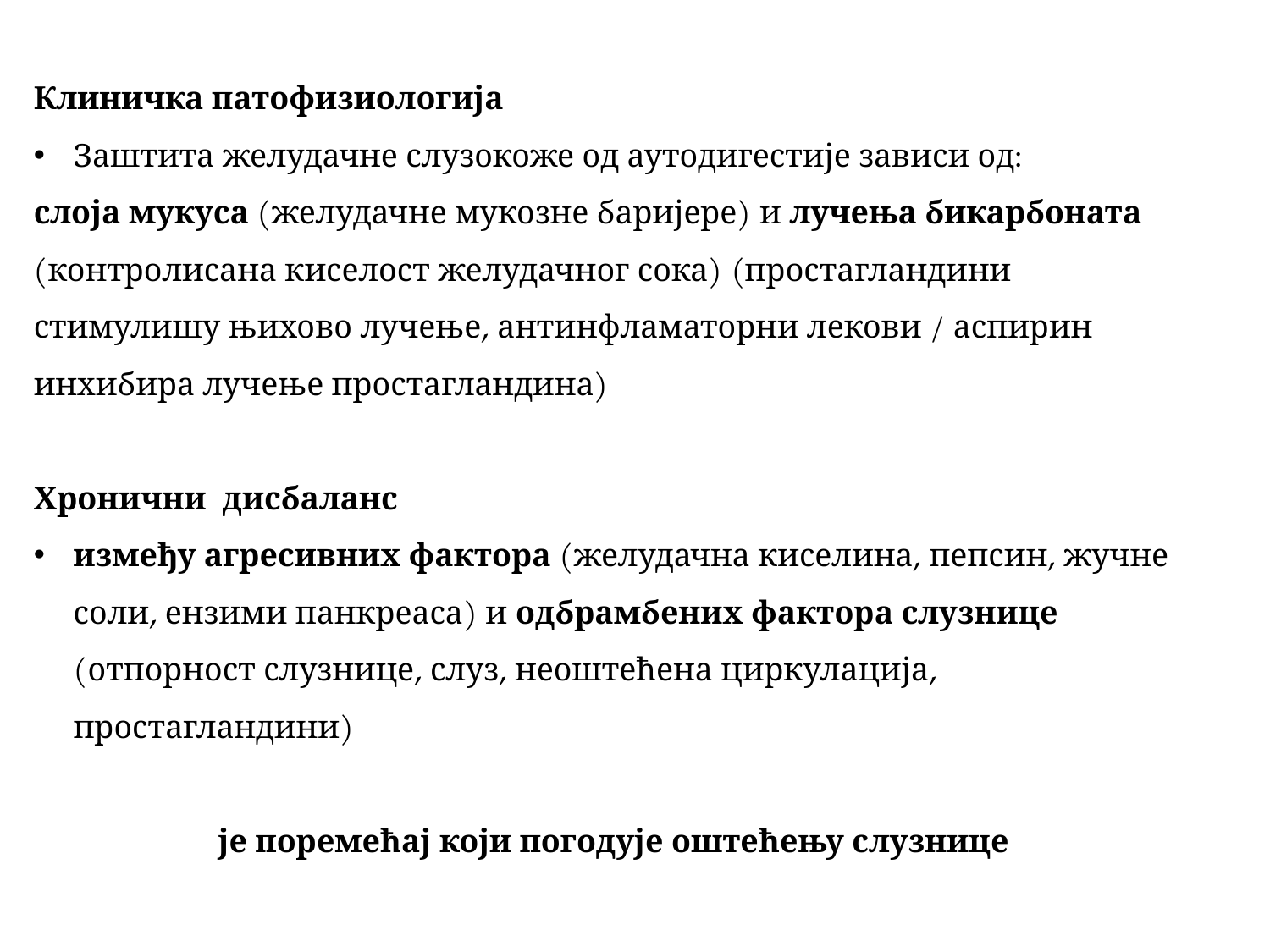

Клиничка патофизиологија
Заштита желудачне слузокоже од аутодигестије зависи од:
слоја мукуса (желудачне мукозне баријере) и лучења бикарбоната (контролисана киселост желудачног сока) (простагландини стимулишу њихово лучење, антинфламаторни лекови / аспирин инхибира лучење простагландина)

Хронични  дисбаланс
између агресивних фактора (желудачна киселина, пепсин, жучне соли, ензими панкреаса) и одбрамбених фактора слузнице (отпорност слузнице, слуз, неоштећена циркулација, простагландини)

је поремећај који погодује оштећењу слузнице